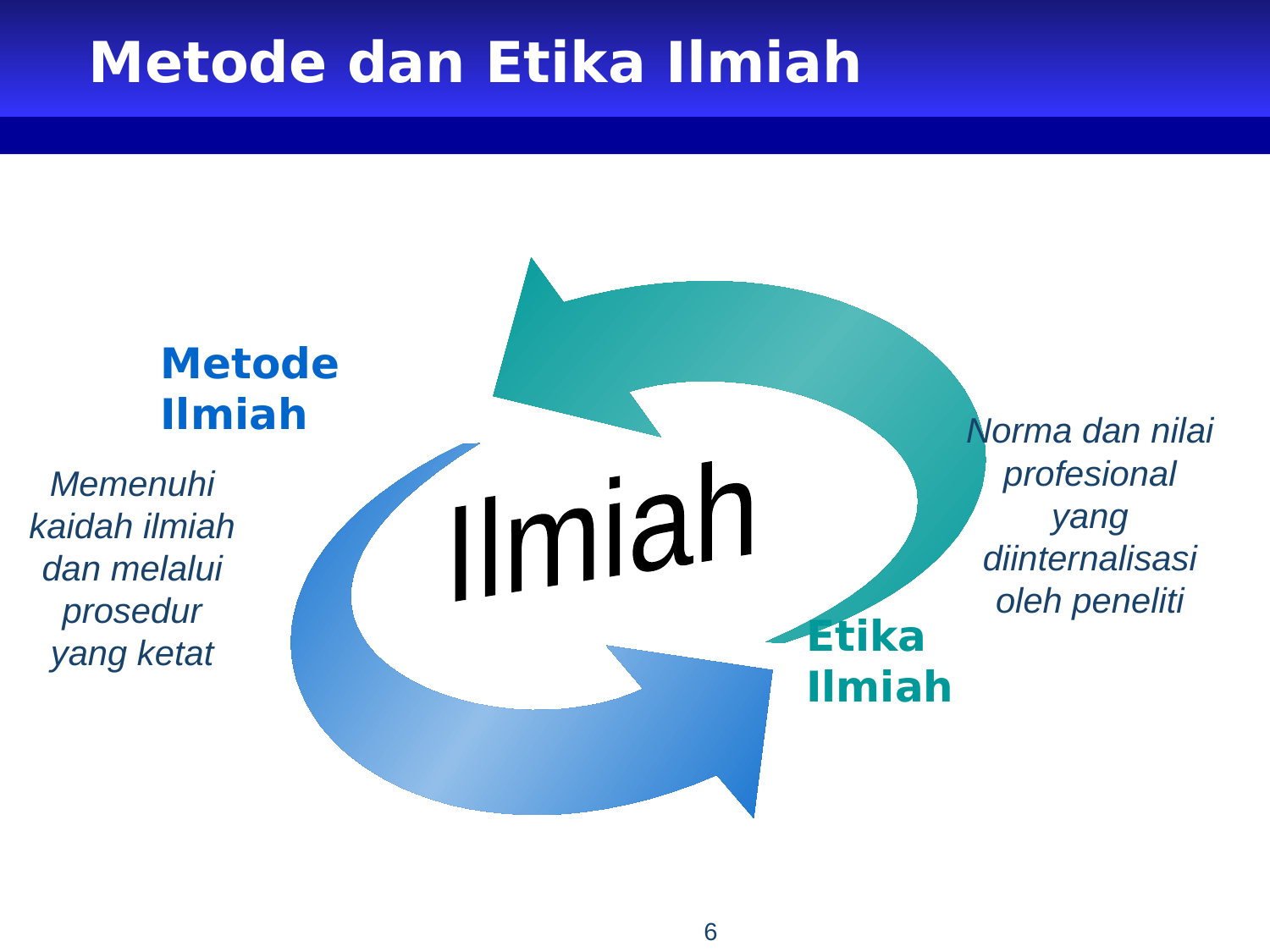

# Metode dan Etika Ilmiah

Metode Ilmiah
Norma dan nilai profesional yang diinternalisasi oleh peneliti

Memenuhi kaidah ilmiah dan melalui prosedur yang ketat
Ilmiah
Etika Ilmiah
6